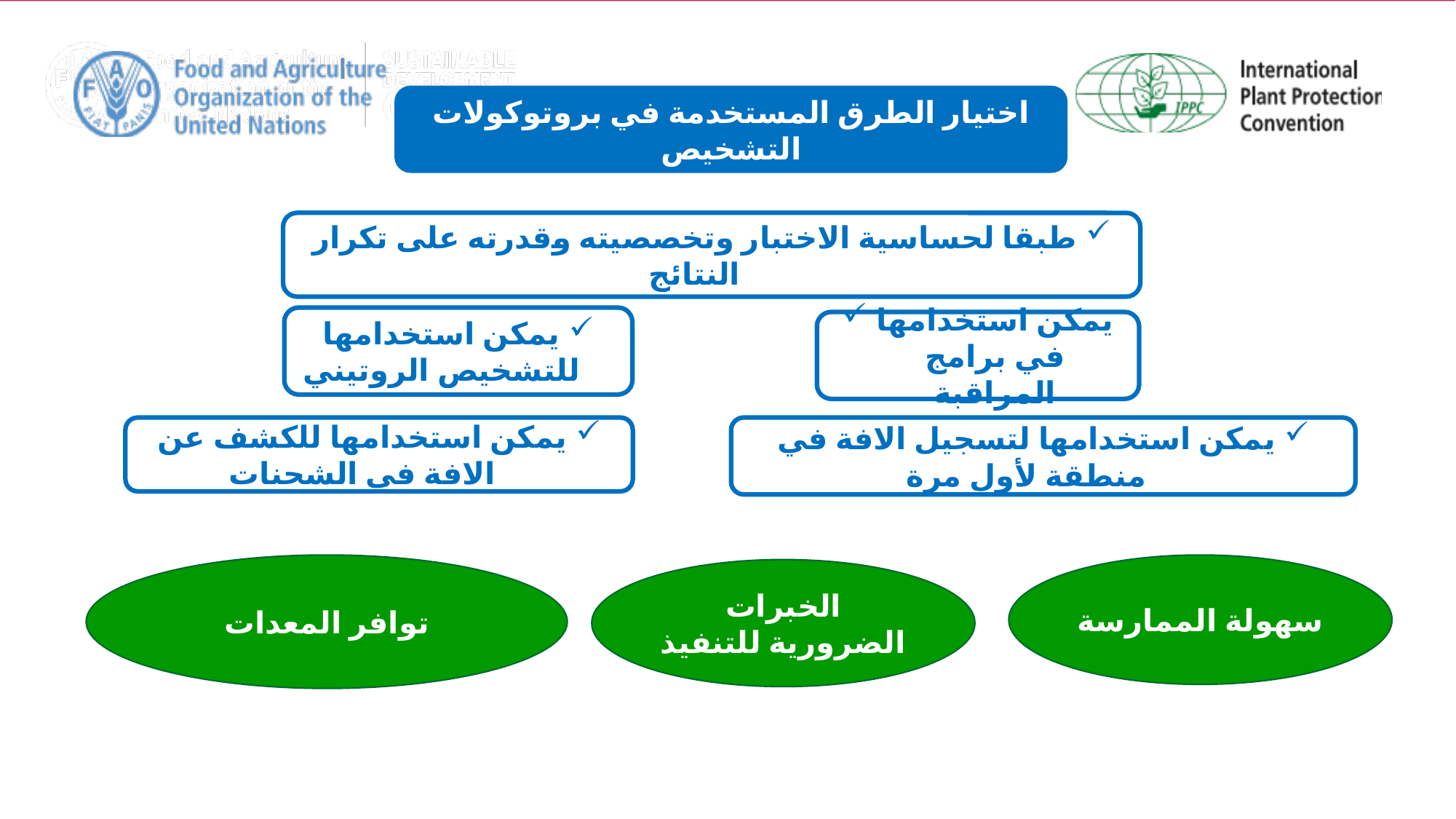

اختيار الطرق المستخدمة في بروتوكولات التشخيص
طبقا لحساسية الاختبار وتخصصيته وقدرته على تكرار النتائج
يمكن استخدامها للتشخيص الروتيني
يمكن استخدامها في برامج المراقبة
يمكن استخدامها للكشف عن الافة في الشحنات
يمكن استخدامها لتسجيل الافة في منطقة لأول مرة
توافر المعدات
سهولة الممارسة
الخبرات الضرورية للتنفيذ